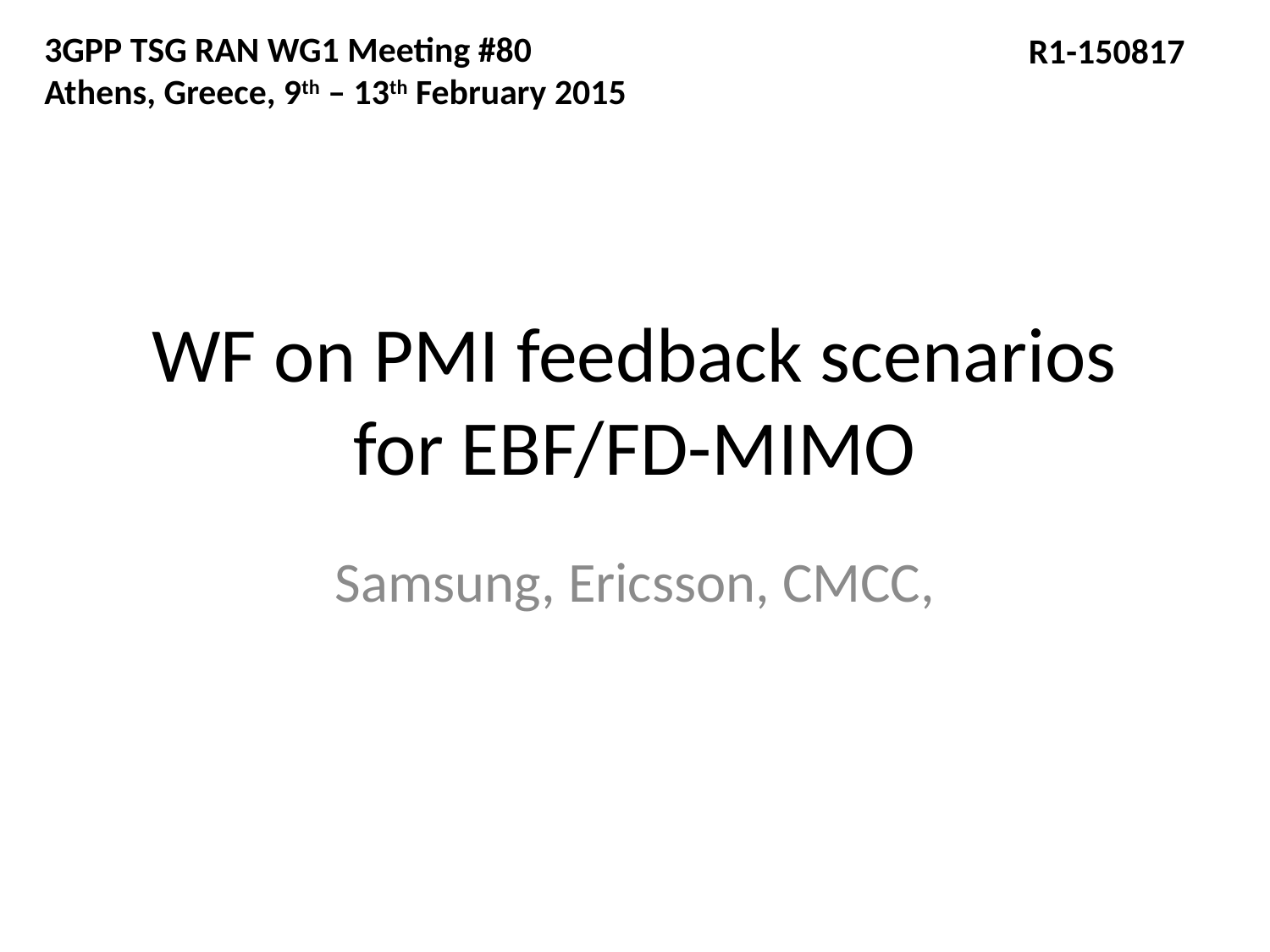

3GPP TSG RAN WG1 Meeting #80
Athens, Greece, 9th – 13th February 2015
R1-150817
# WF on PMI feedback scenarios for EBF/FD-MIMO
Samsung, Ericsson, CMCC,